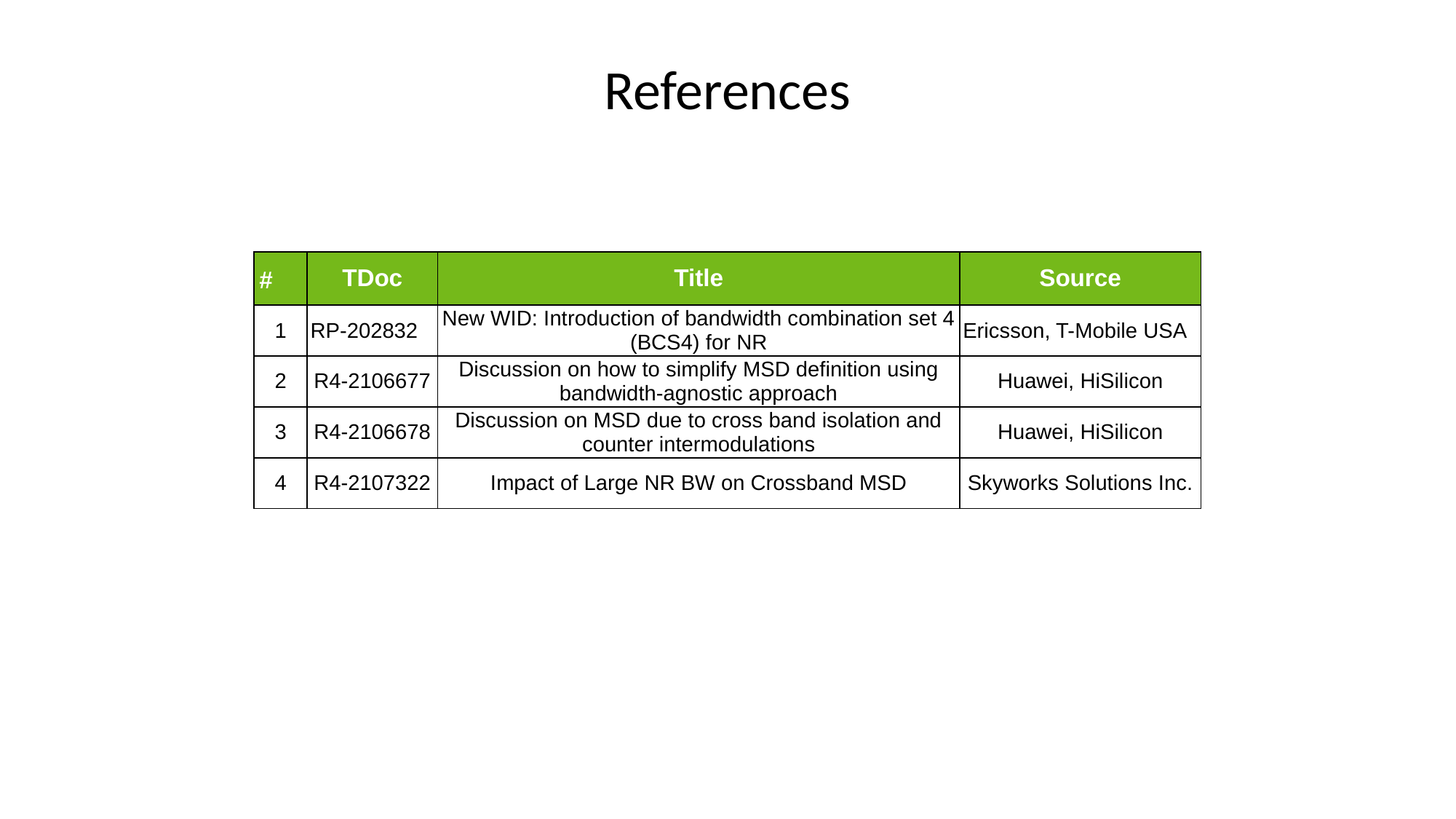

# References
| # | TDoc | Title | Source |
| --- | --- | --- | --- |
| 1 | RP-202832 | New WID: Introduction of bandwidth combination set 4 (BCS4) for NR | Ericsson, T-Mobile USA |
| 2 | R4-2106677 | Discussion on how to simplify MSD definition using bandwidth-agnostic approach | Huawei, HiSilicon |
| 3 | R4-2106678 | Discussion on MSD due to cross band isolation and counter intermodulations | Huawei, HiSilicon |
| 4 | R4-2107322 | Impact of Large NR BW on Crossband MSD | Skyworks Solutions Inc. |